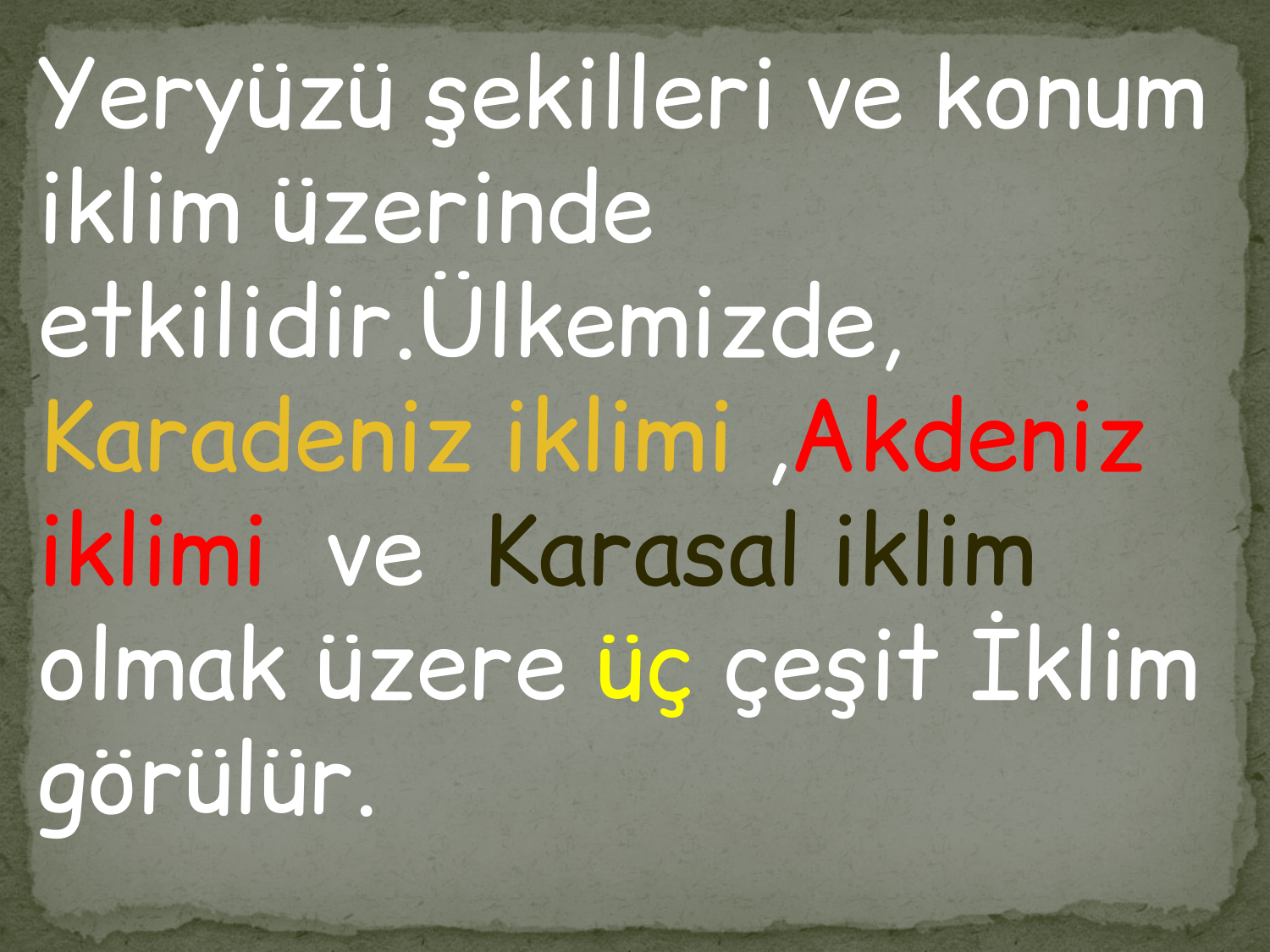

Yeryüzü şekilleri ve konum iklim üzerinde
etkilidir.Ülkemizde, Karadeniz iklimi ,Akdeniz iklimi  ve  Karasal iklim olmak üzere üç çeşit İklim görülür.